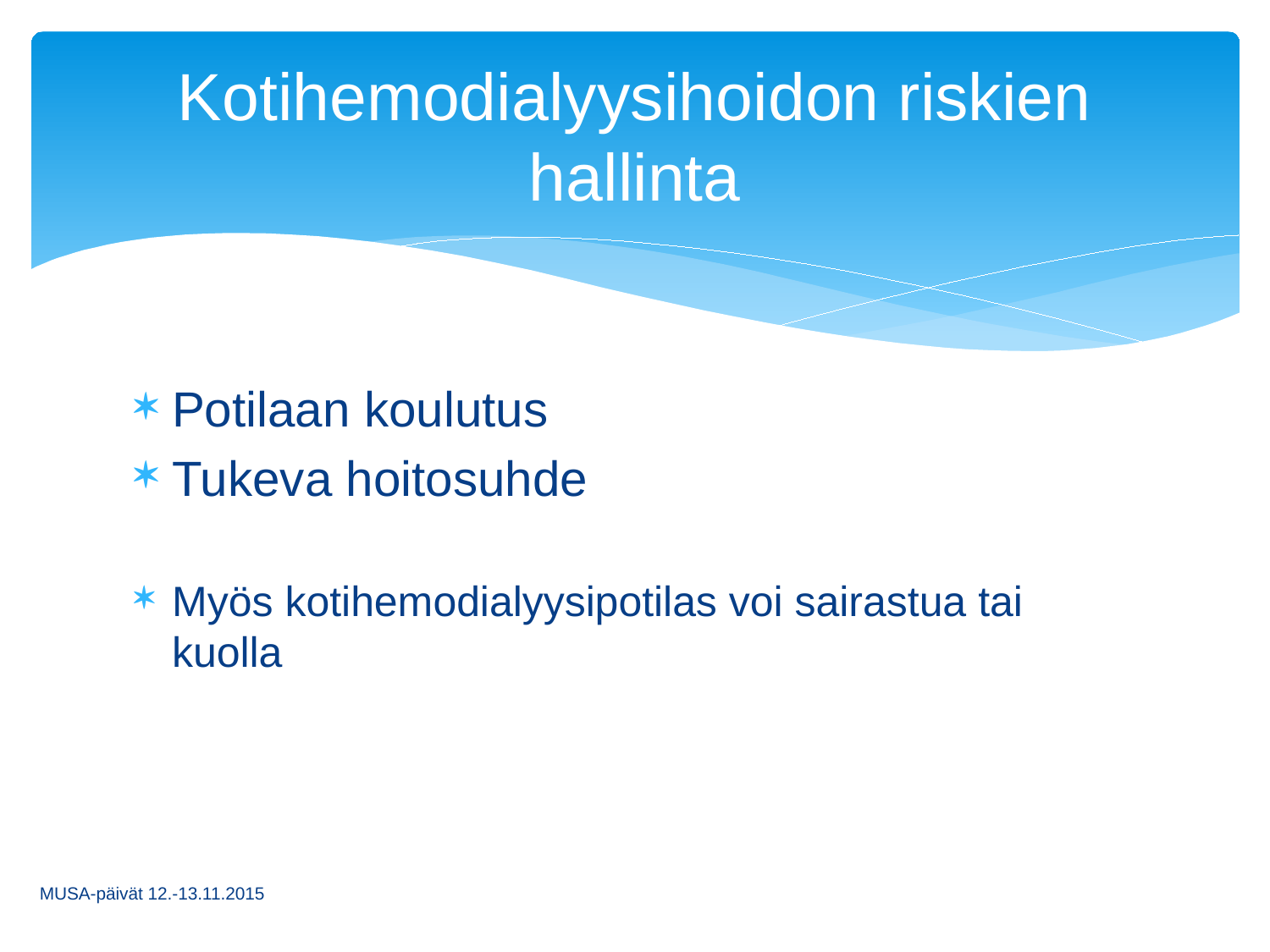

# Kotihemodialyysihoidon riskien hallinta
Potilaan koulutus
Tukeva hoitosuhde

Myös kotihemodialyysipotilas voi sairastua tai kuolla
MUSA-päivät 12.-13.11.2015